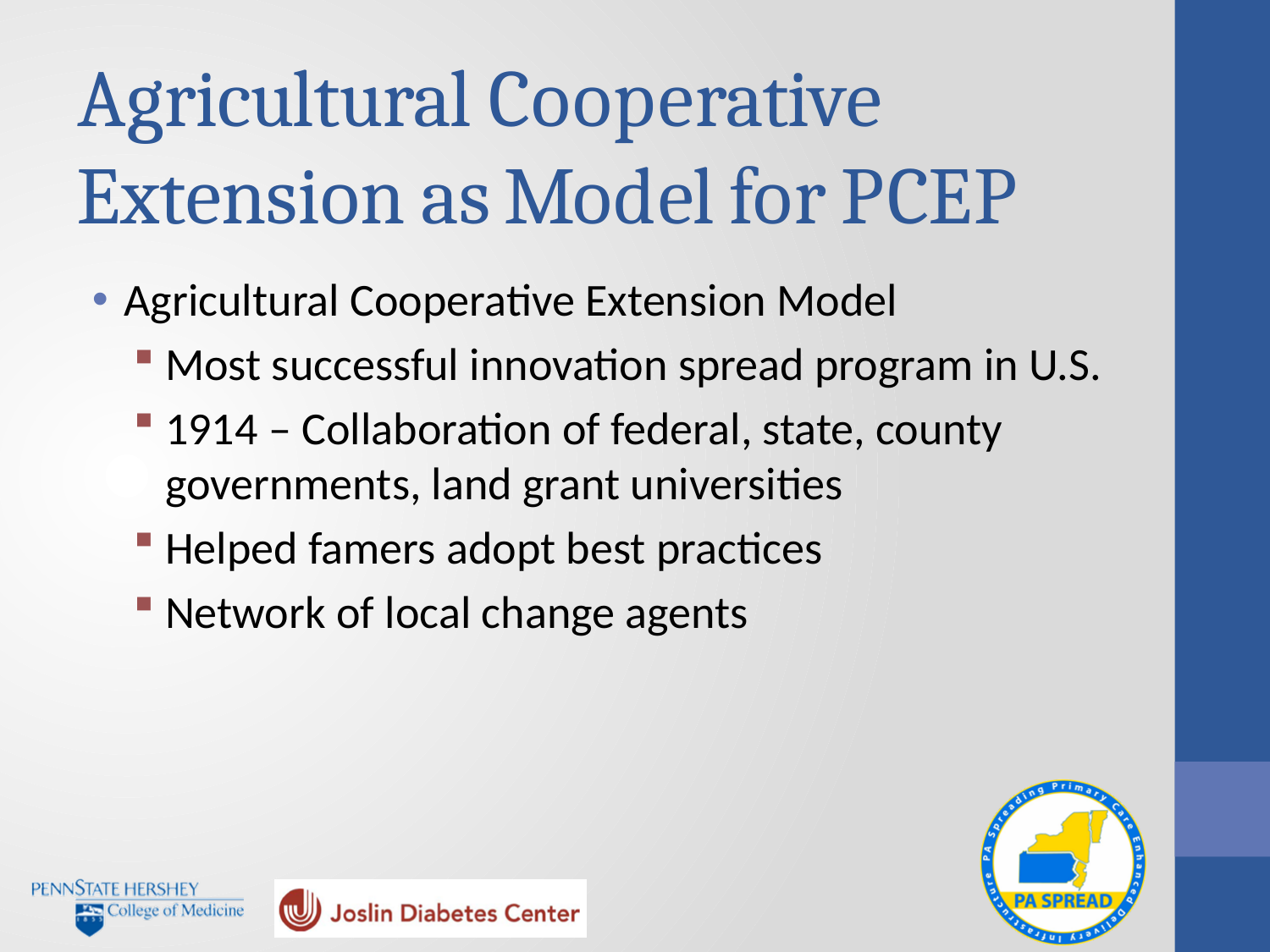

# Agricultural Cooperative Extension as Model for PCEP
Agricultural Cooperative Extension Model
Most successful innovation spread program in U.S.
1914 – Collaboration of federal, state, county governments, land grant universities
Helped famers adopt best practices
Network of local change agents